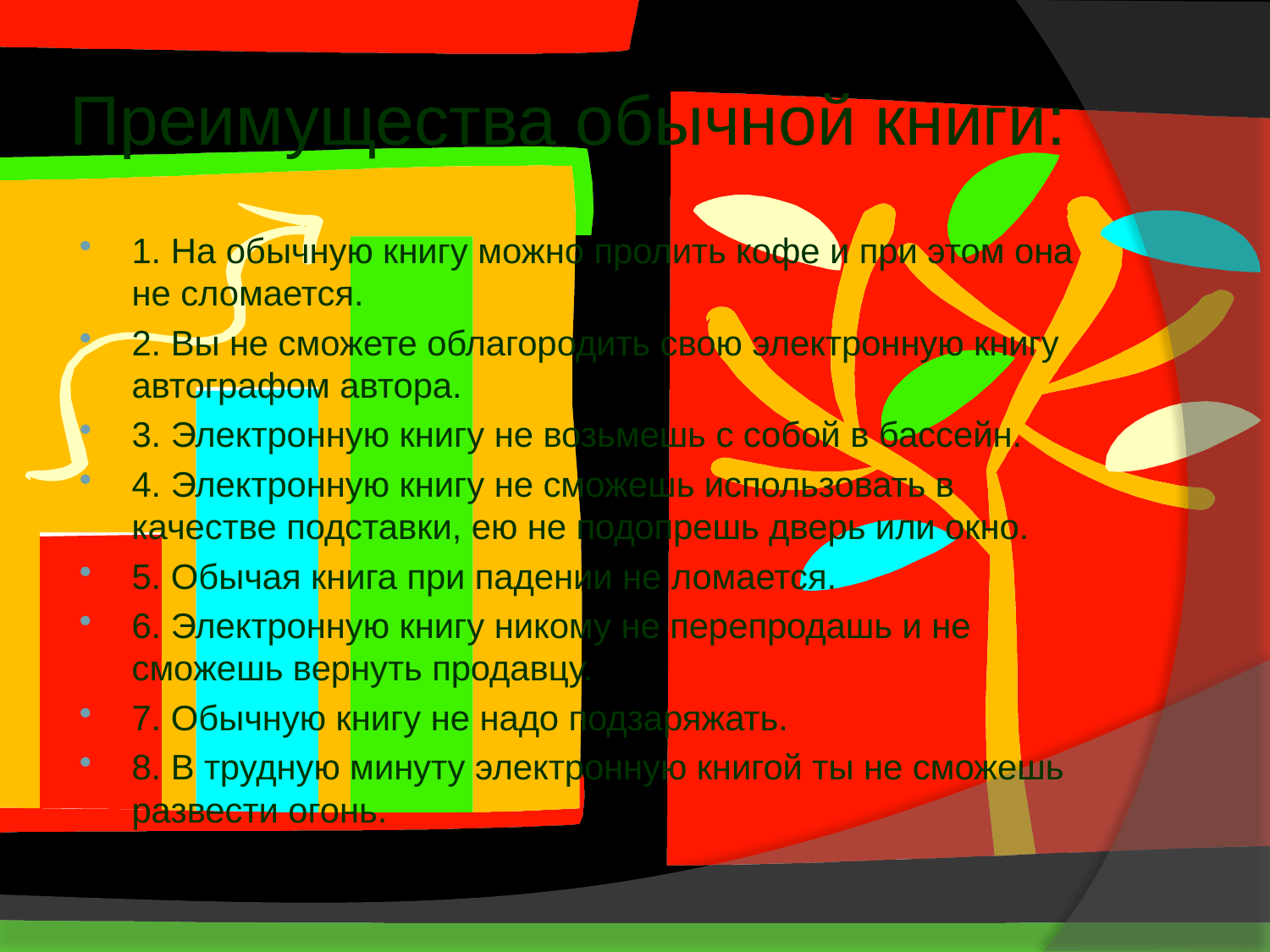

# Преимущества обычной книги:
1. На обычную книгу можно пролить кофе и при этом она не сломается.
2. Вы не сможете облагородить свою электронную книгу автографом автора.
3. Электронную книгу не возьмешь с собой в бассейн.
4. Электронную книгу не сможешь использовать в качестве подставки, ею не подопрешь дверь или окно.
5. Обычая книга при падении не ломается.
6. Электронную книгу никому не перепродашь и не сможешь вернуть продавцу.
7. Обычную книгу не надо подзаряжать.
8. В трудную минуту электронную книгой ты не сможешь развести огонь.